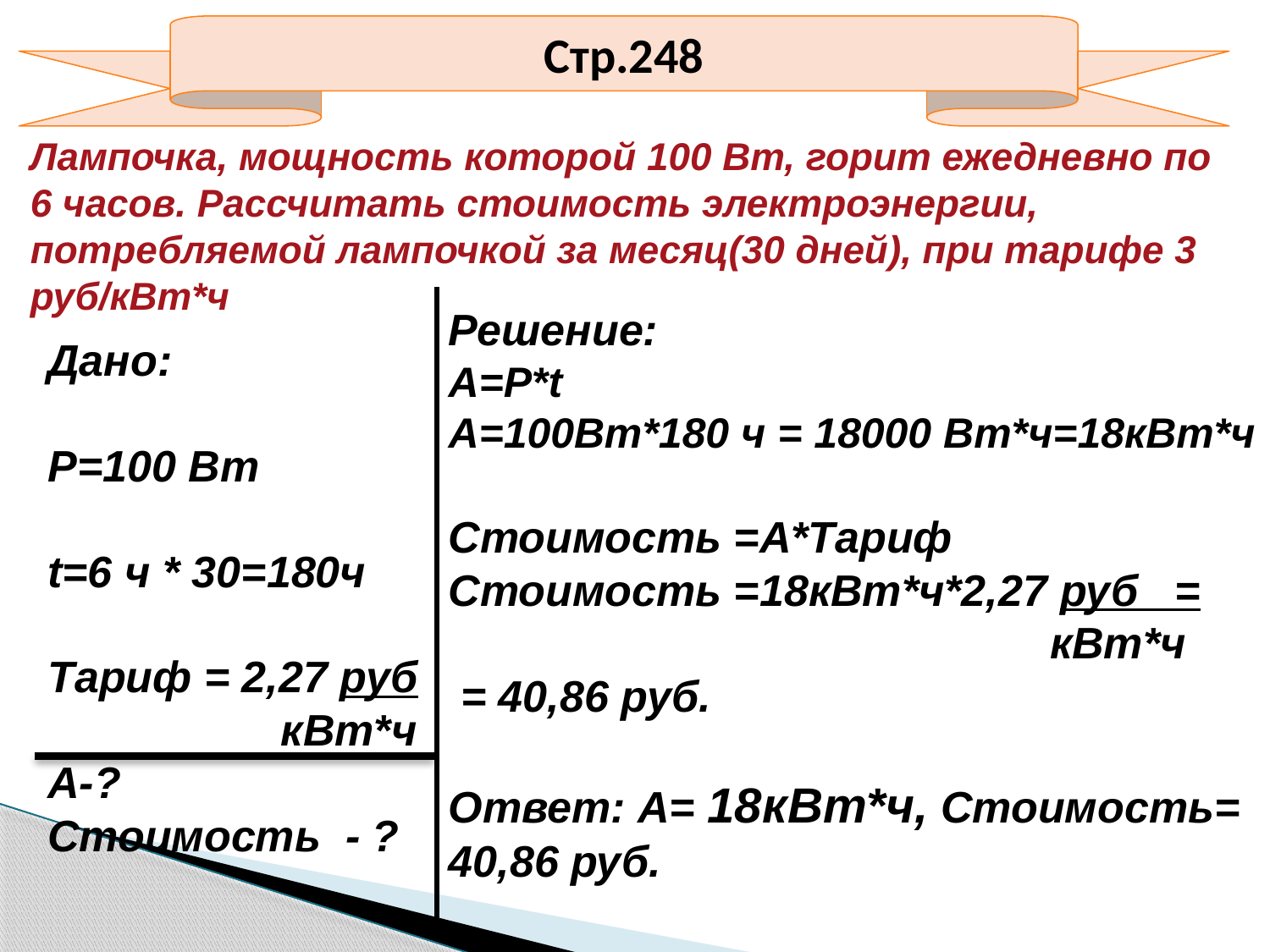

Стр.248
Лампочка, мощность которой 100 Вт, горит ежедневно по 6 часов. Рассчитать стоимость электроэнергии, потребляемой лампочкой за месяц(30 дней), при тарифе 3 руб/кВт*ч
Решение:
А=Р*t
А=100Вт*180 ч = 18000 Вт*ч=18кВт*ч

Стоимость =А*Тариф
Стоимость =18кВт*ч*2,27 руб   =
                                                 кВт*ч
 = 40,86 руб.

Ответ: А= 18кВт*ч, Стоимость= 40,86 руб.
Дано:

Р=100 Вт

t=6 ч * 30=180ч

Тариф = 2,27 руб
                   кВт*ч
А-?
Стоимость  - ?